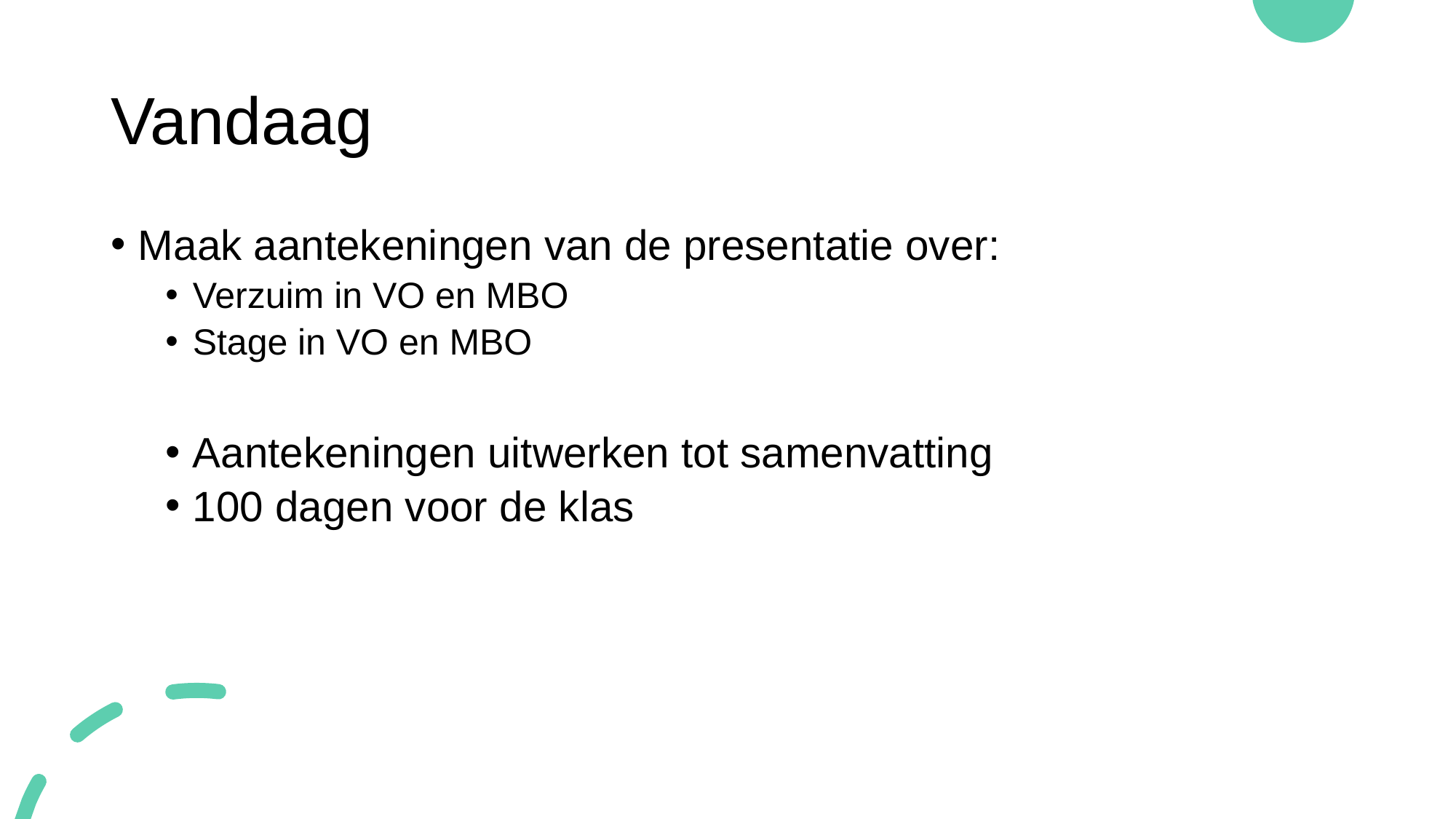

# Vandaag
Maak aantekeningen van de presentatie over:
Verzuim in VO en MBO
Stage in VO en MBO

Aantekeningen uitwerken tot samenvatting
100 dagen voor de klas